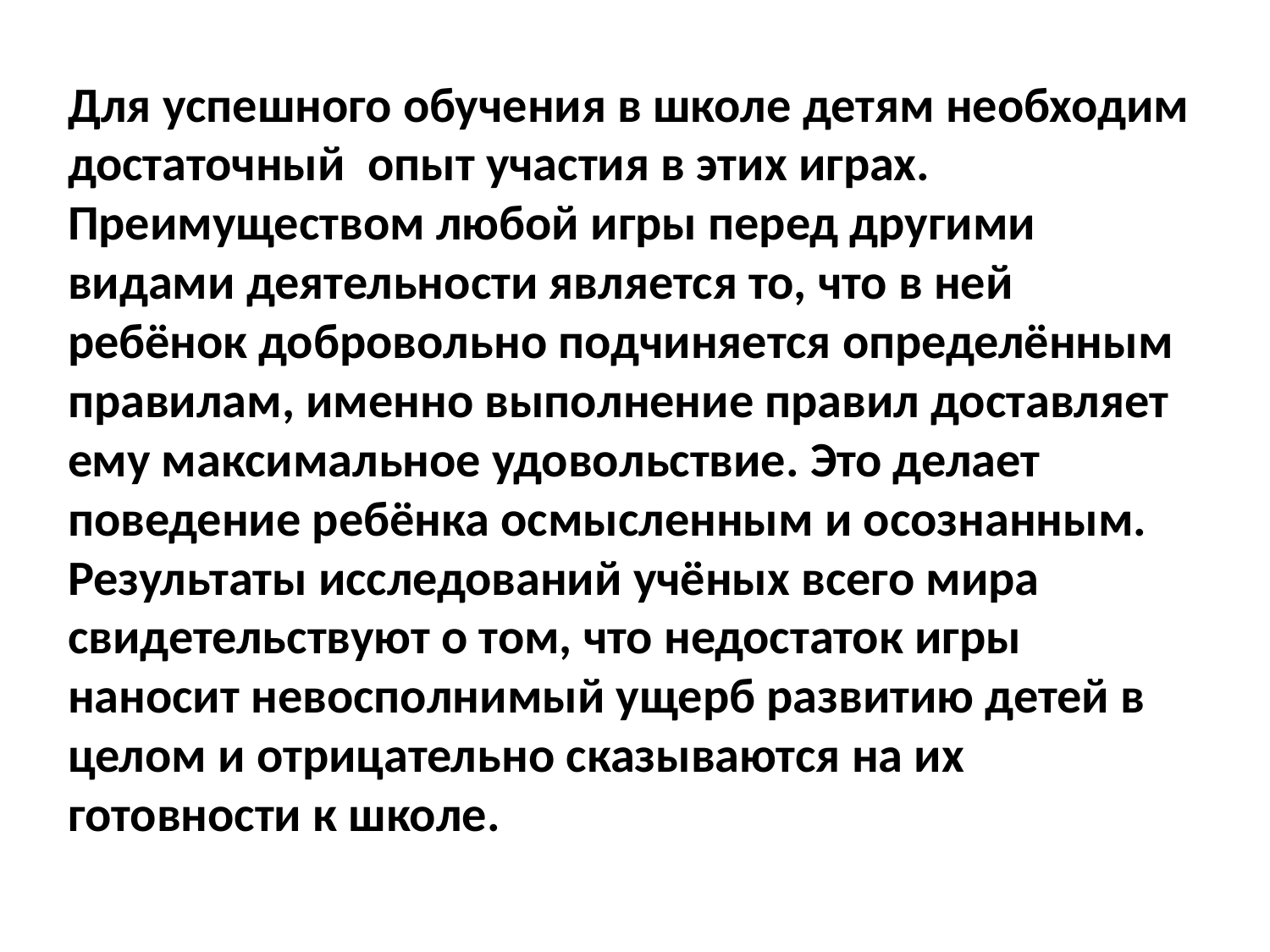

# Для успешного обучения в школе детям необходим достаточный  опыт участия в этих играх. Преимуществом любой игры перед другими видами деятельности является то, что в ней ребёнок добровольно подчиняется определённым правилам, именно выполнение правил доставляет ему максимальное удовольствие. Это делает поведение ребёнка осмысленным и осознанным. Результаты исследований учёных всего мира свидетельствуют о том, что недостаток игры наносит невосполнимый ущерб развитию детей в целом и отрицательно сказываются на их готовности к школе.